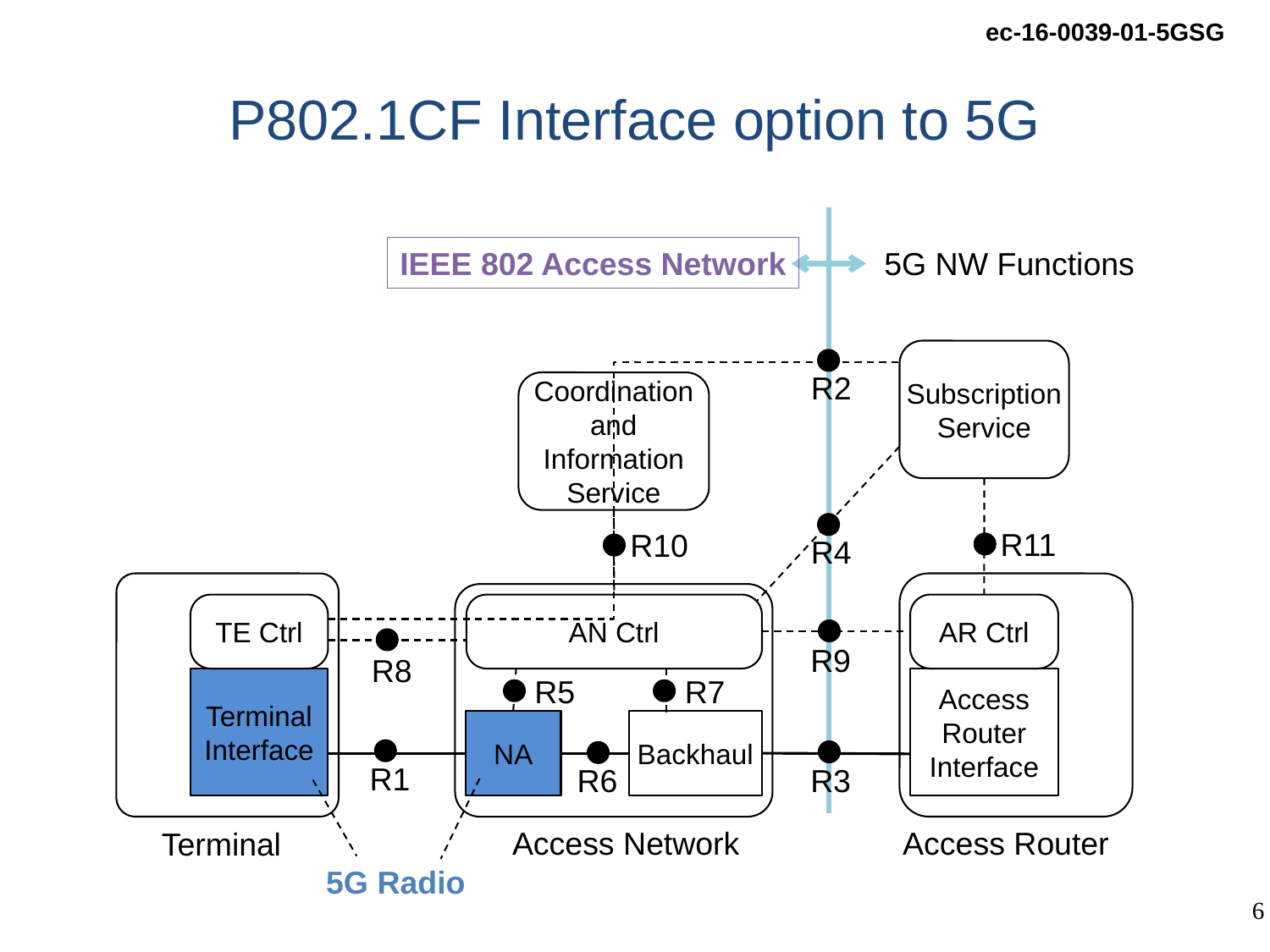

# P802.1CF Interface option to 5G
IEEE 802 Access Network
5G NW Functions
Subscription
Service

R2
Coordination and Information
Service

R4
R11

R10

TE Ctrl
AN Ctrl
AR Ctrl

R9

R8
R5

R7

Terminal
Interface
Access Router
Interface
NA
Backhaul

R1

R3

R6
Access Network
Access Router
Terminal
5G Radio